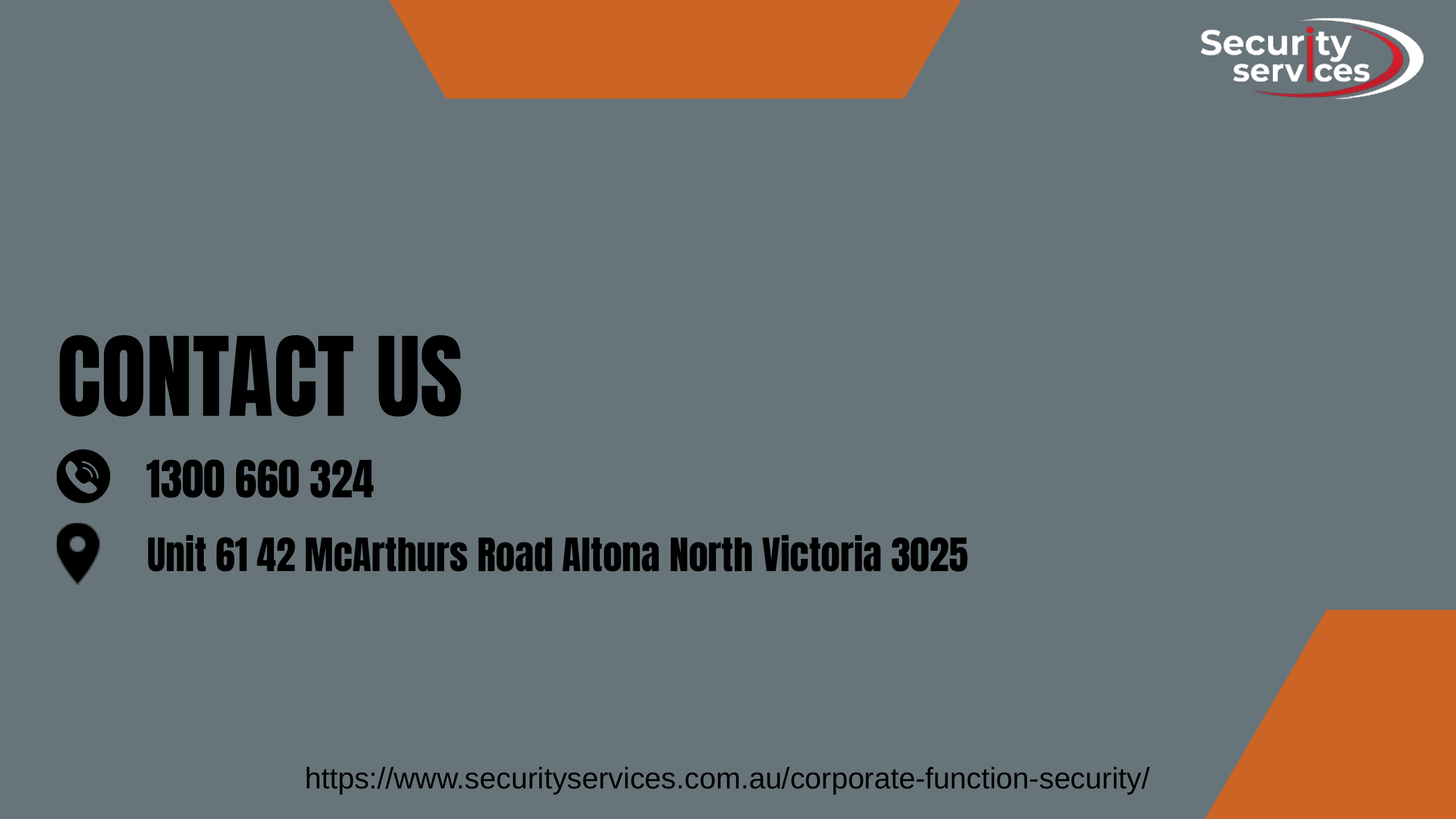

CONTACT US
1300 660 324

Unit 61 42 McArthurs Road Altona North Victoria 3025

https://www.securityservices.com.au/corporate-function-security/